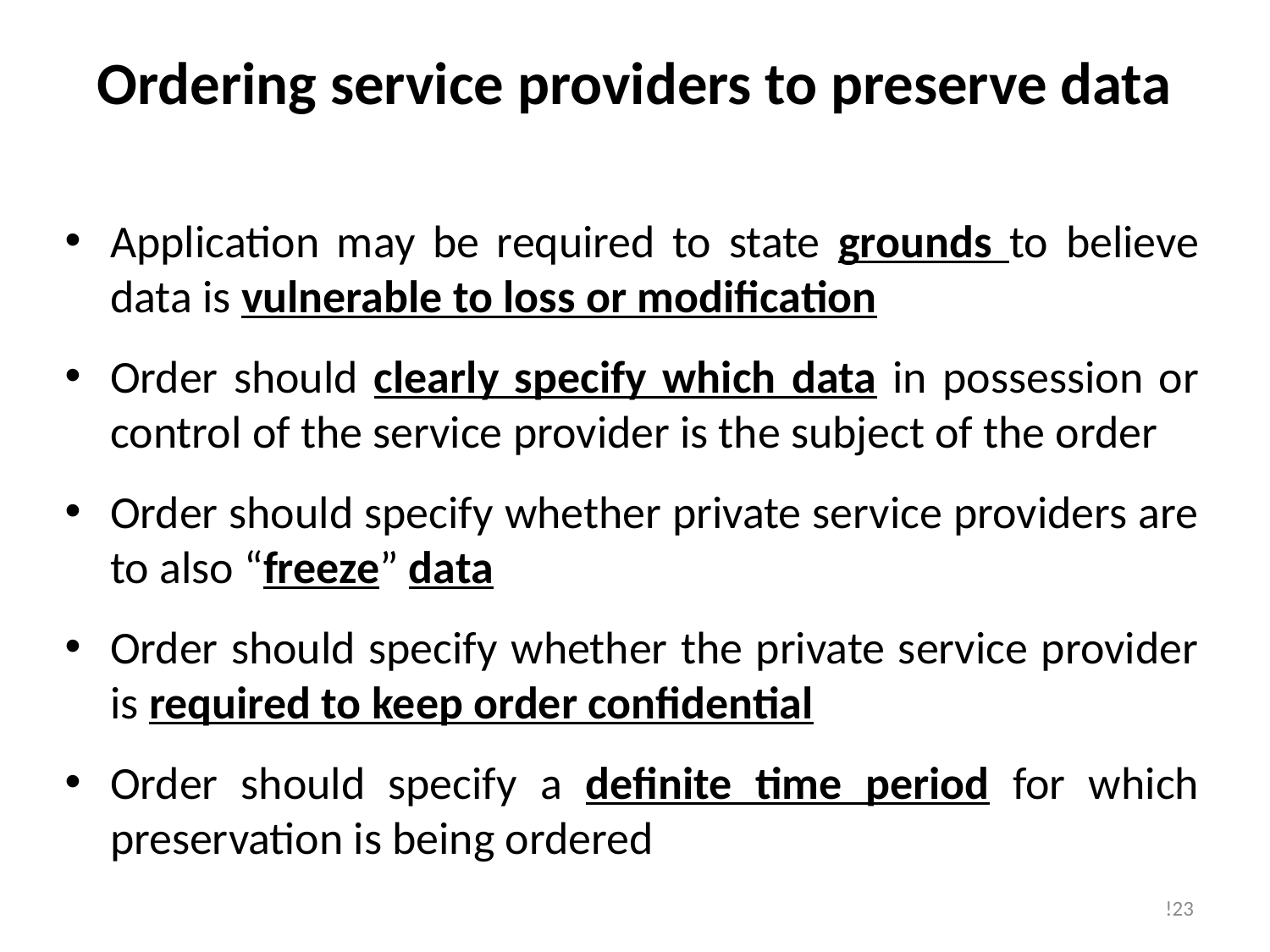

# Ordering service providers to preserve data
Application may be required to state grounds to believe data is vulnerable to loss or modification
Order should clearly specify which data in possession or control of the service provider is the subject of the order
Order should specify whether private service providers are to also “freeze” data
Order should specify whether the private service provider is required to keep order confidential
Order should specify a definite time period for which preservation is being ordered
!23